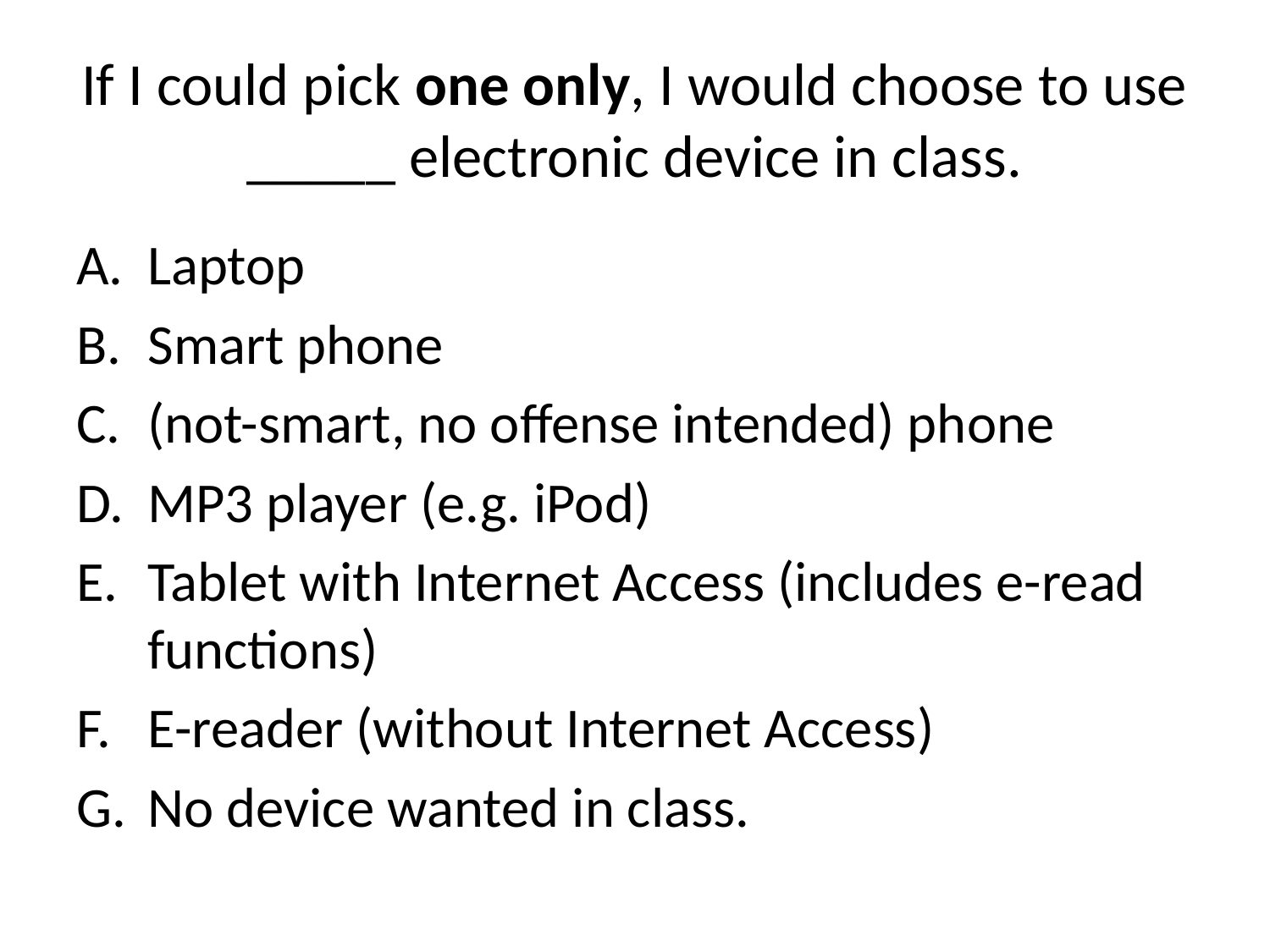

# If I could pick one only, I would choose to use _____ electronic device in class.
Laptop
Smart phone
(not-smart, no offense intended) phone
MP3 player (e.g. iPod)
Tablet with Internet Access (includes e-read functions)
E-reader (without Internet Access)
No device wanted in class.